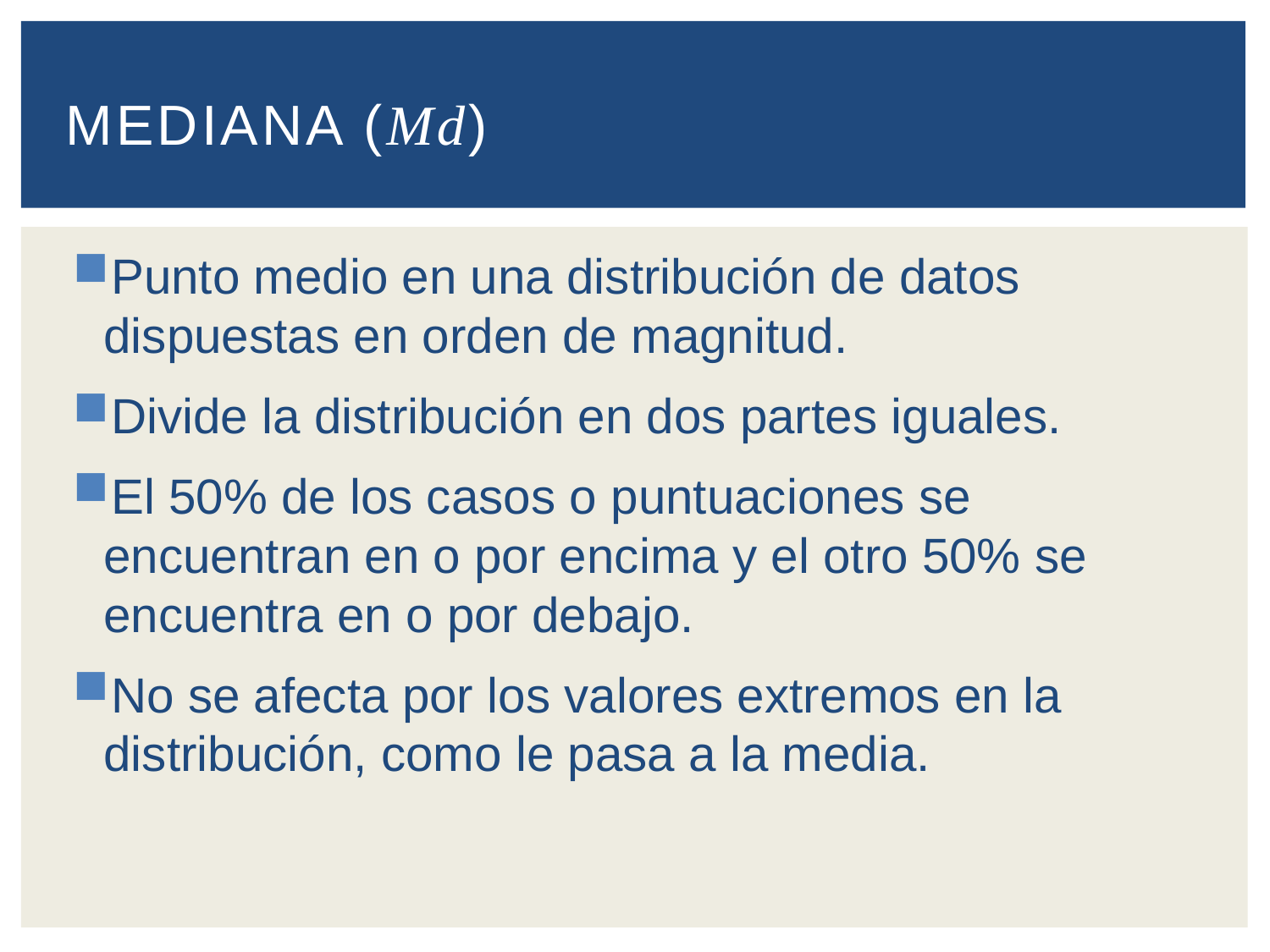

# Mediana (Md)
Punto medio en una distribución de datos dispuestas en orden de magnitud.
Divide la distribución en dos partes iguales.
El 50% de los casos o puntuaciones se encuentran en o por encima y el otro 50% se encuentra en o por debajo.
No se afecta por los valores extremos en la distribución, como le pasa a la media.